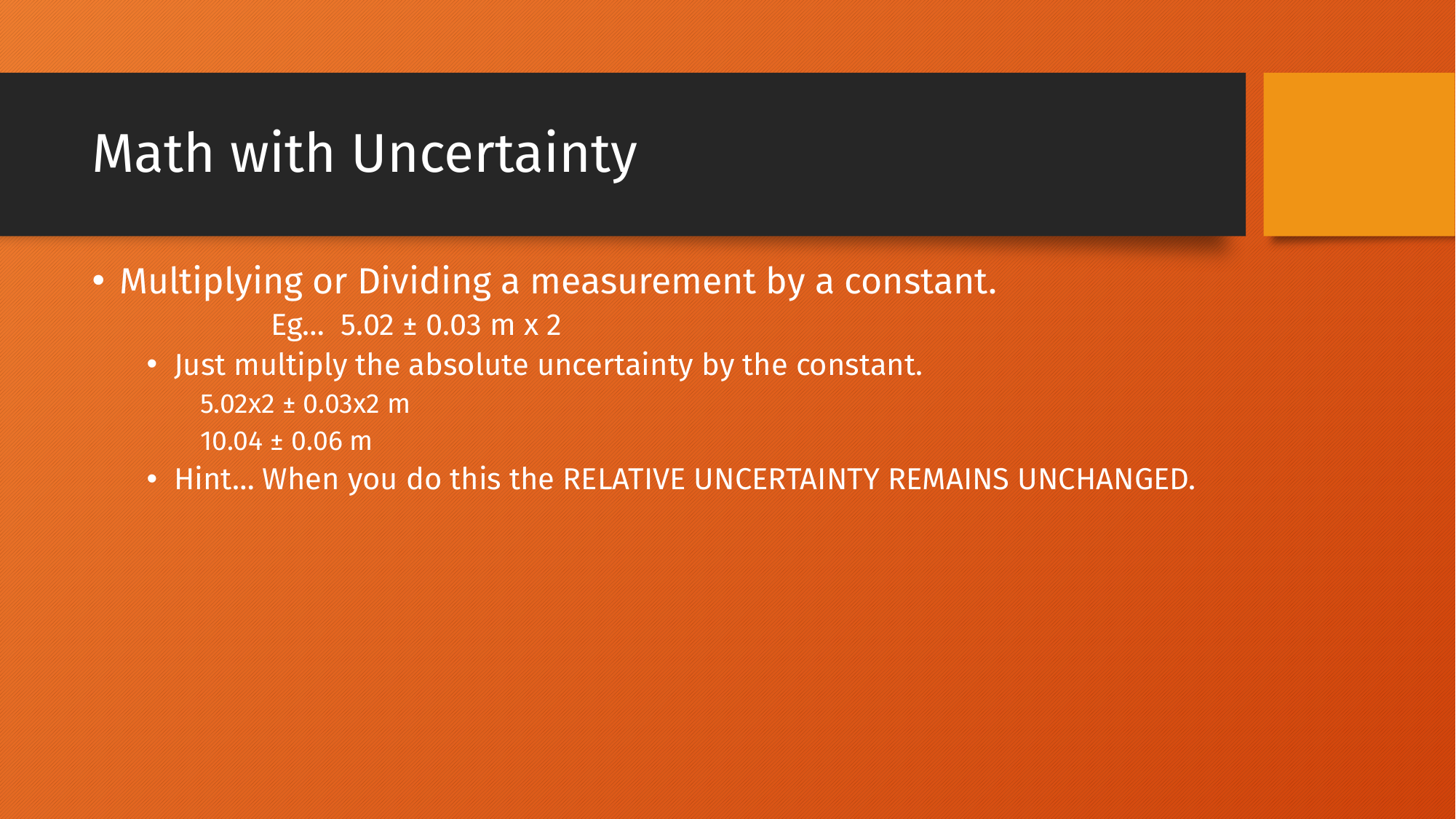

# Math with Uncertainty
Multiplying or Dividing a measurement by a constant.
	Eg…  5.02 ± 0.03 m x 2
Just multiply the absolute uncertainty by the constant.
5.02x2 ± 0.03x2 m
10.04 ± 0.06 m
Hint… When you do this the RELATIVE UNCERTAINTY REMAINS UNCHANGED.